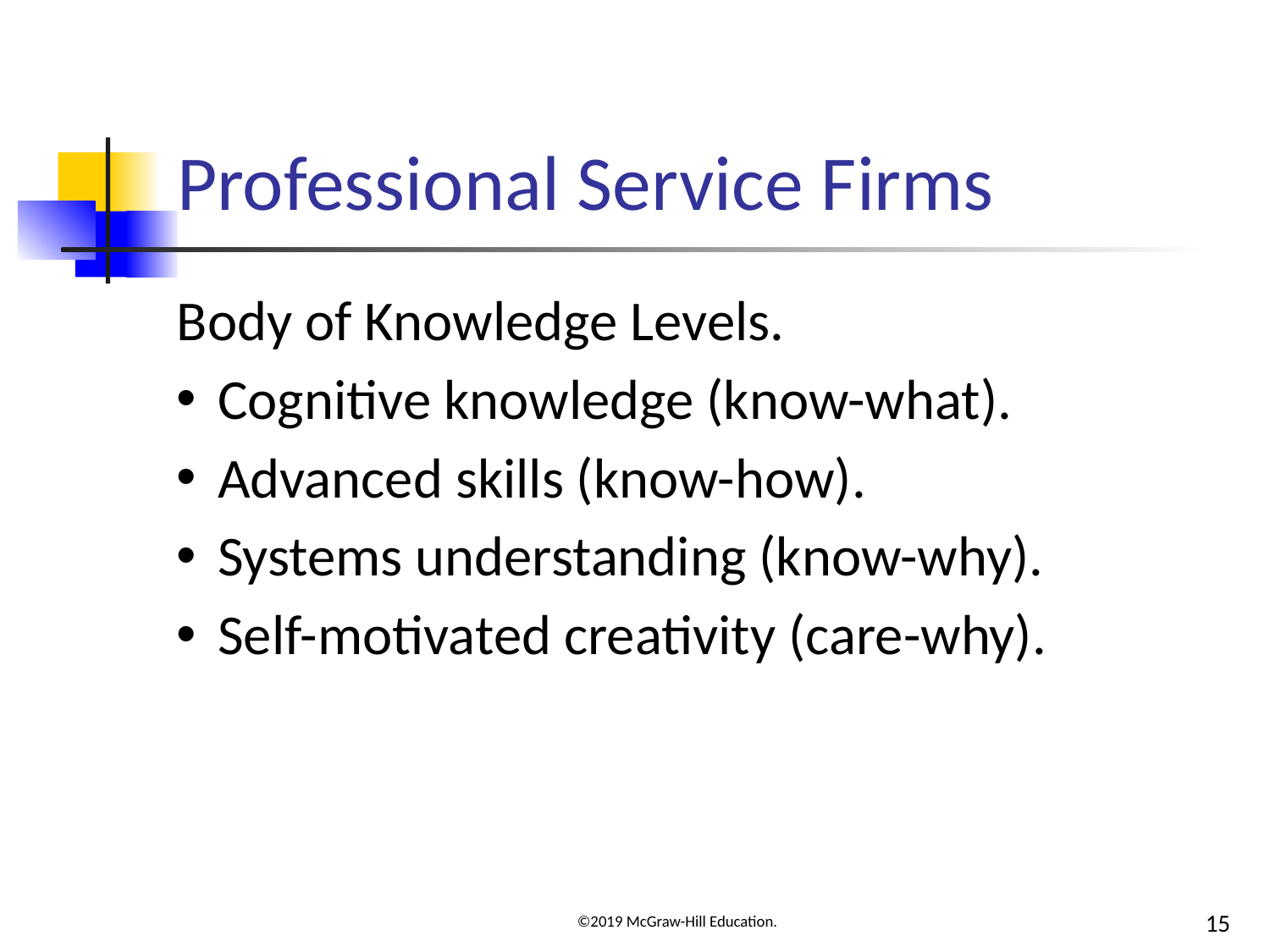

# Professional Service Firms
Body of Knowledge Levels.
Cognitive knowledge (know-what).
Advanced skills (know-how).
Systems understanding (know-why).
Self-motivated creativity (care-why).